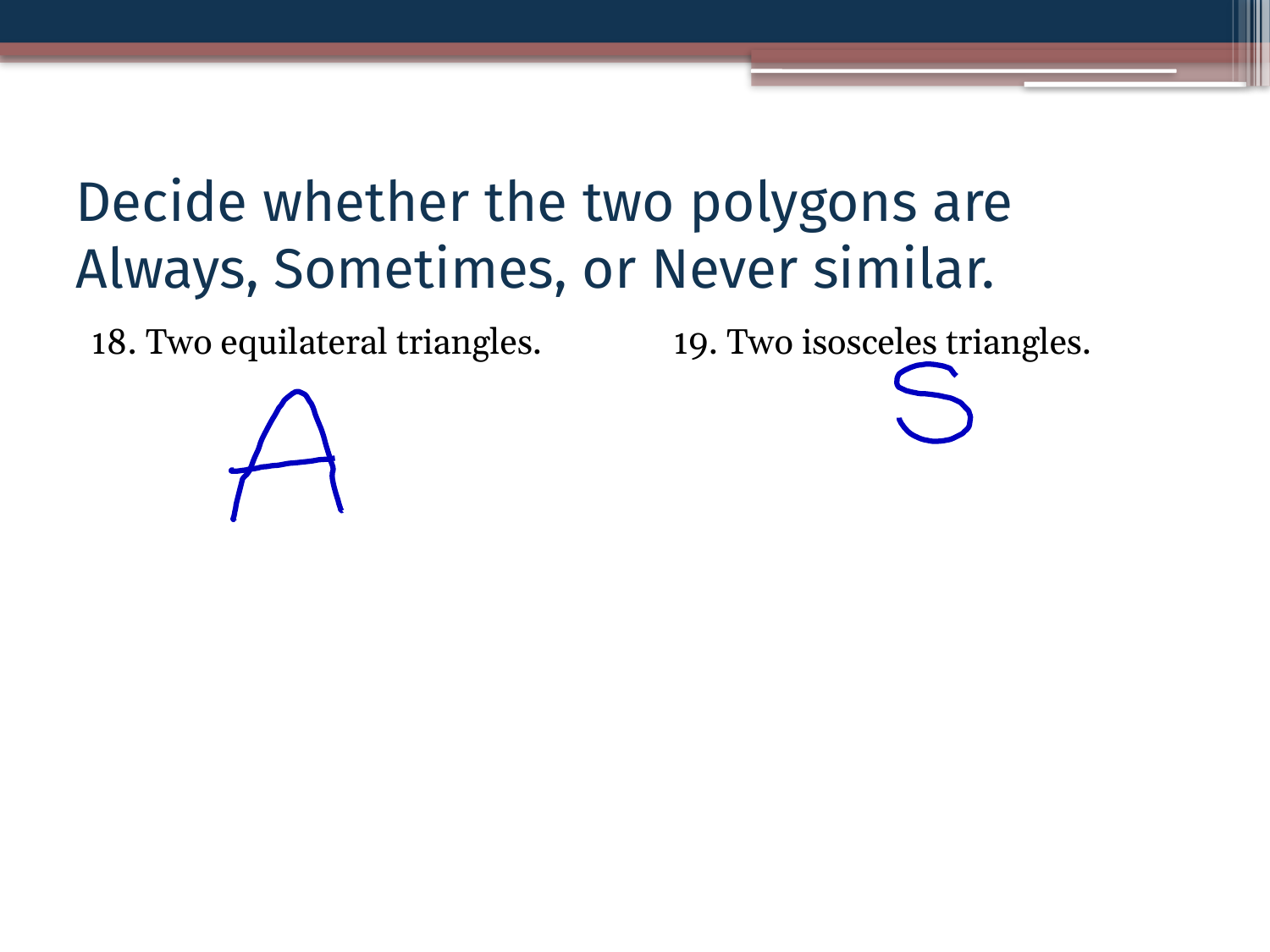

# Decide whether the two polygons are Always, Sometimes, or Never similar.
18. Two equilateral triangles.
19. Two isosceles triangles.